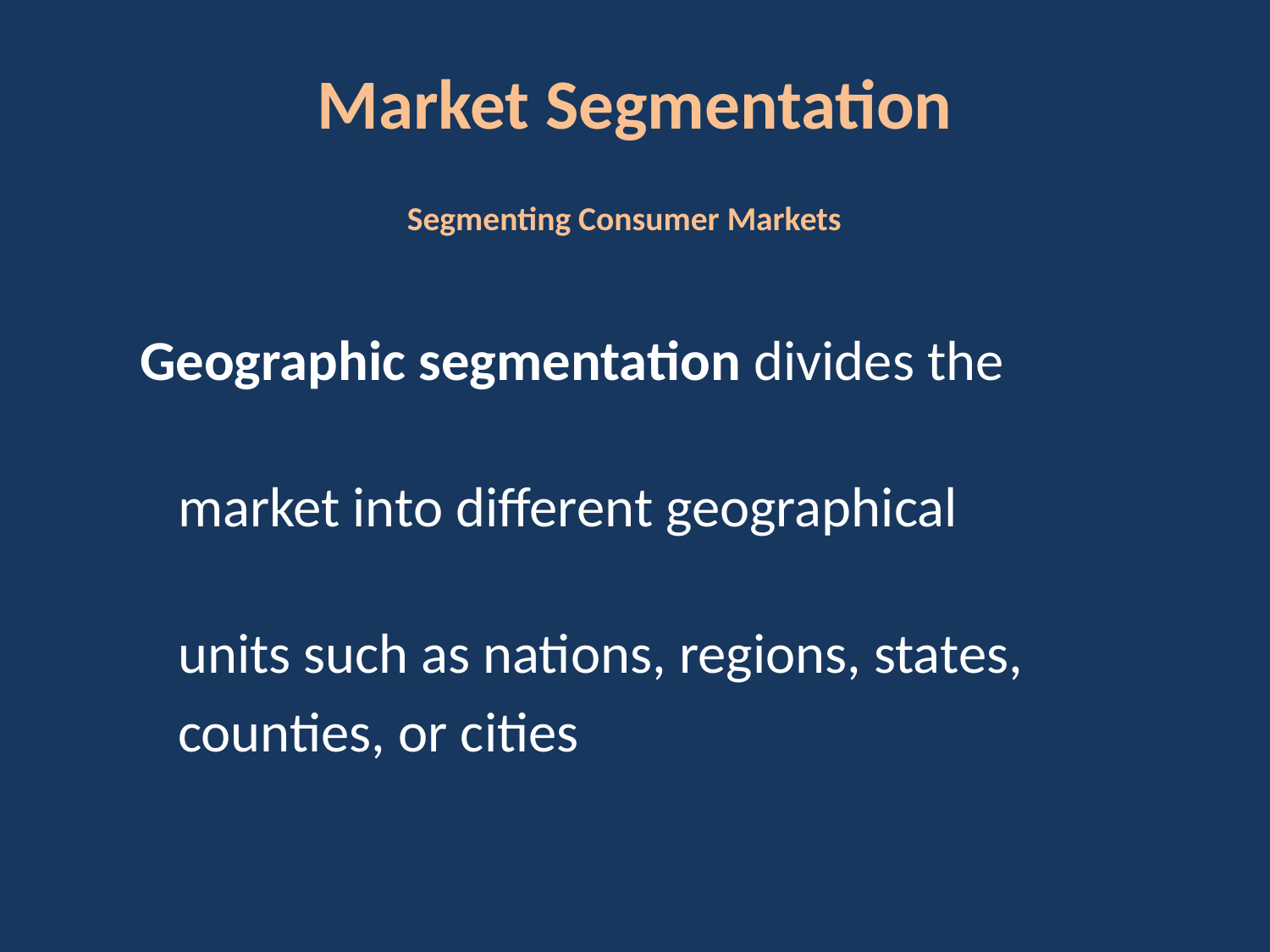

# Market Segmentation
Segmenting Consumer Markets

Geographic segmentation divides the
   market into different geographical
   units such as nations, regions, states,
   counties, or cities